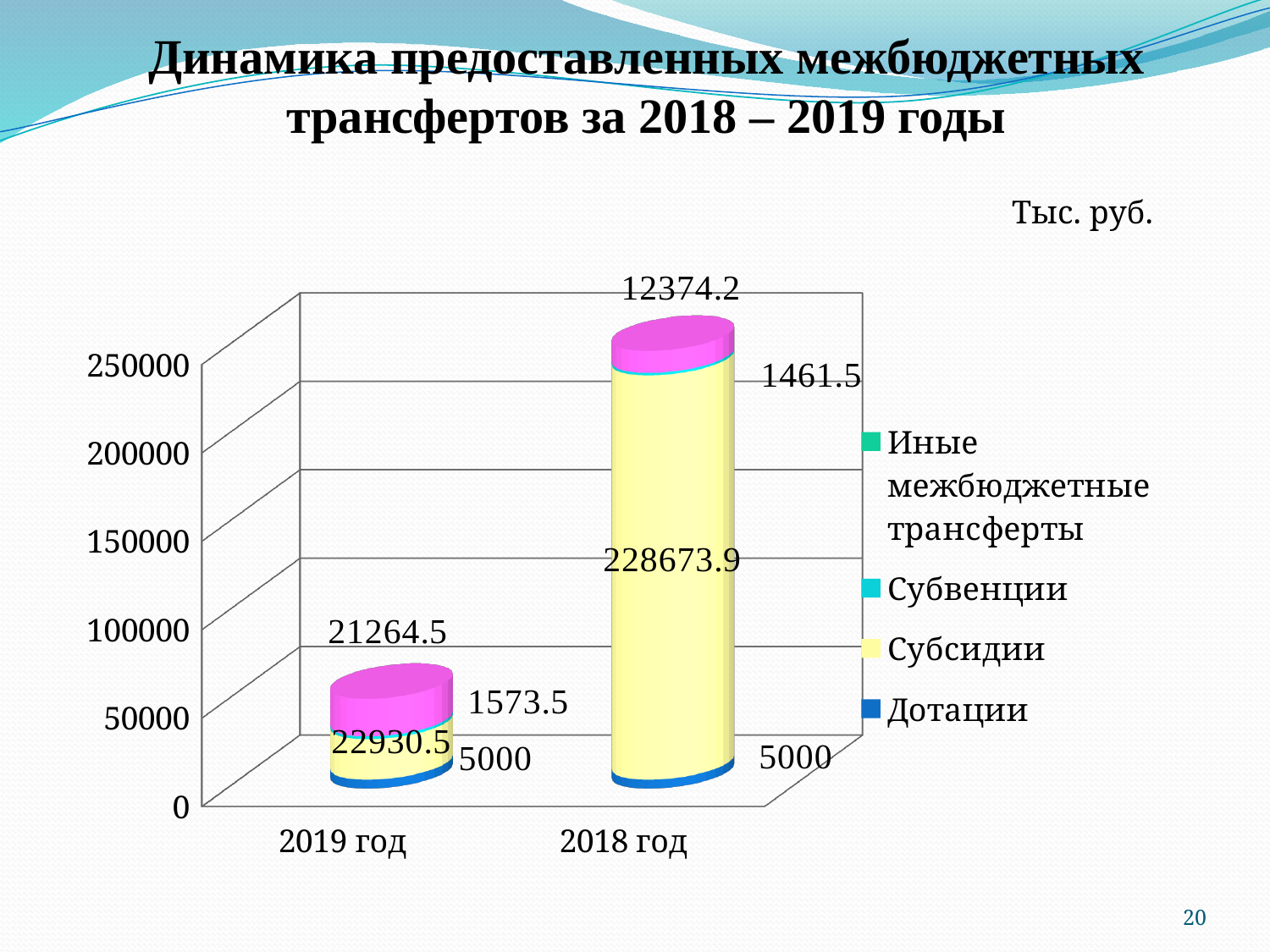

# Динамика предоставленных межбюджетных трансфертов за 2018 – 2019 годы
Тыс. руб.

[unsupported chart]

20